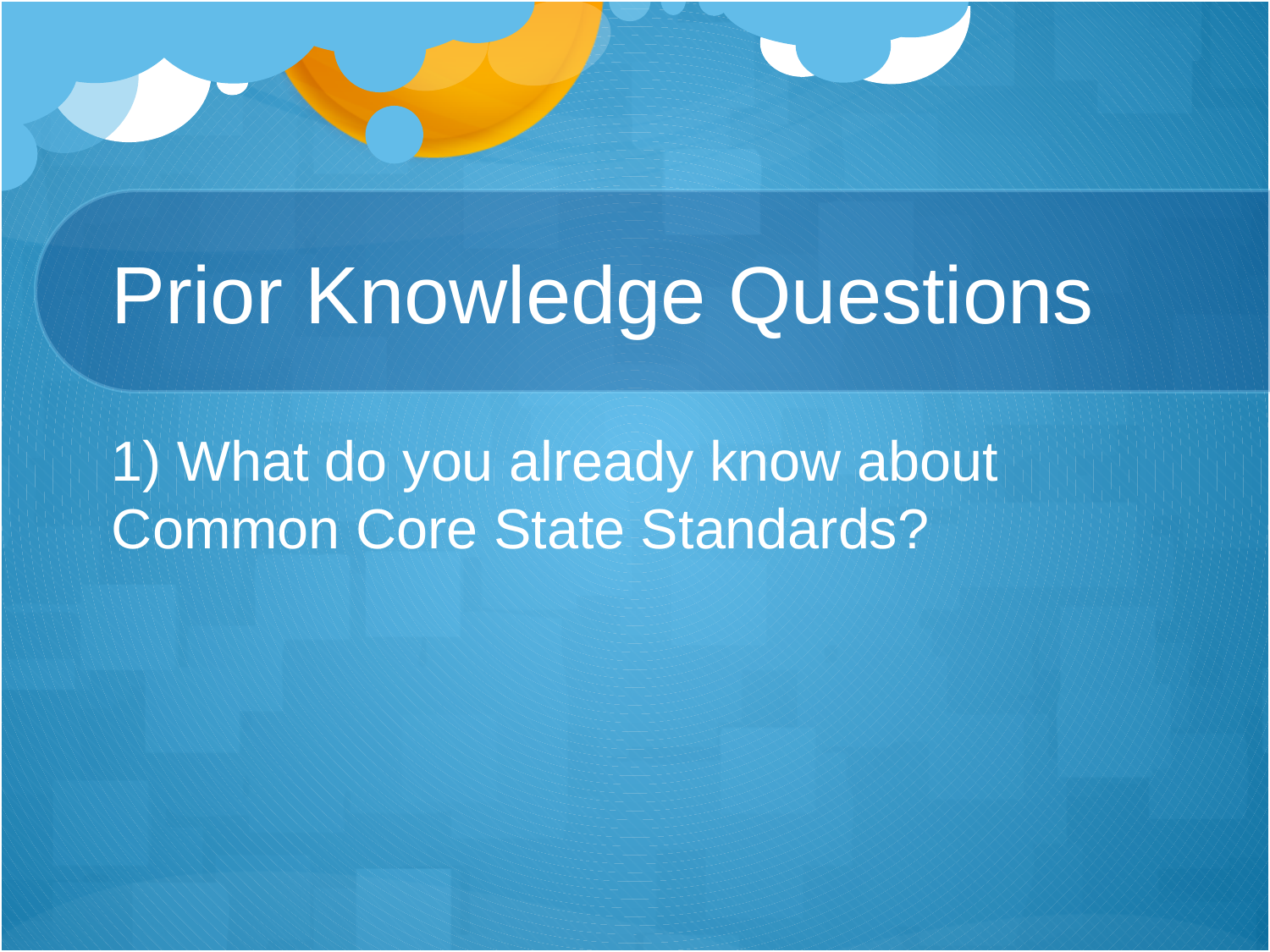

# Prior Knowledge Questions
1) What do you already know about Common Core State Standards?